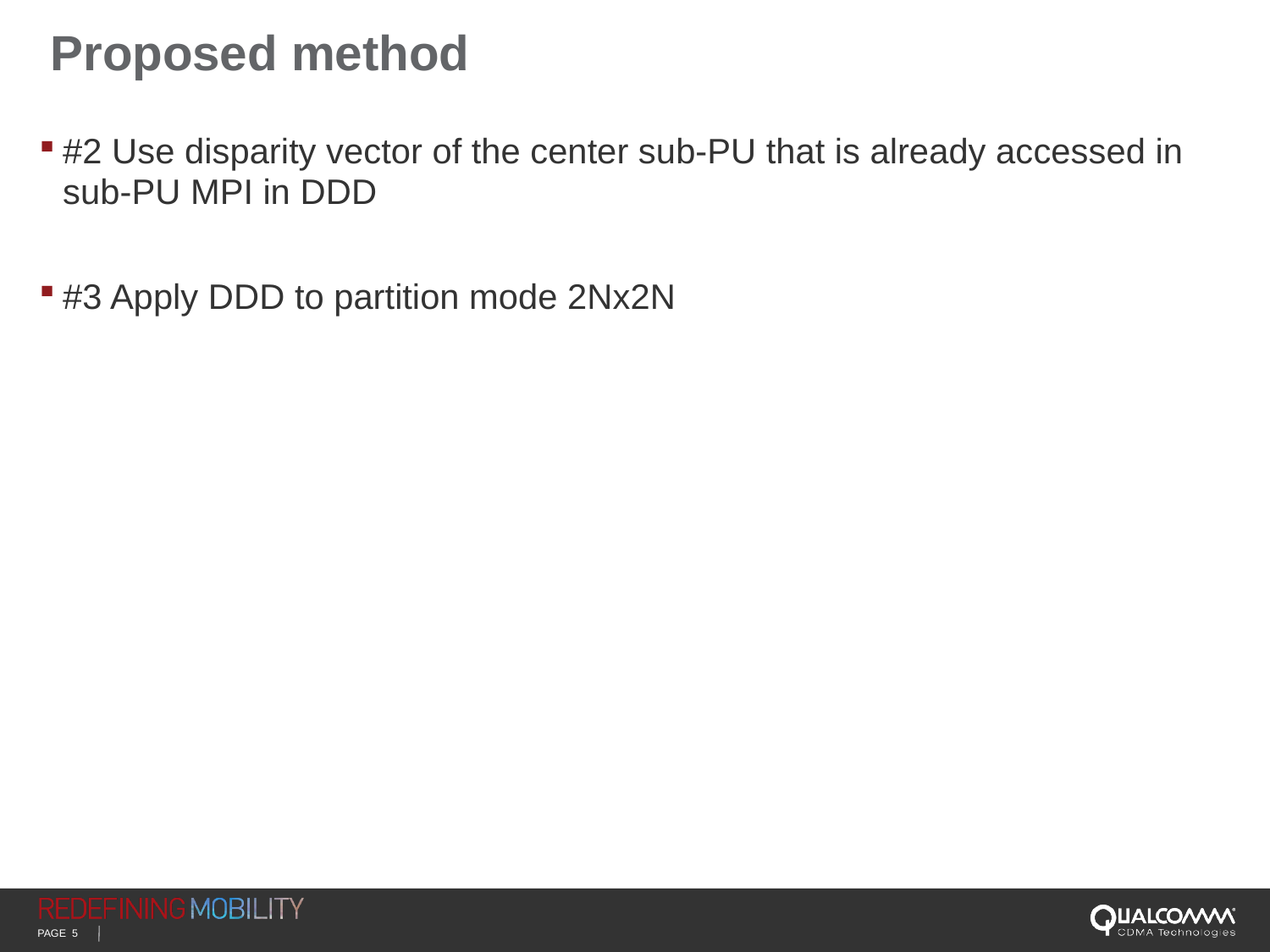

# Proposed method
#2 Use disparity vector of the center sub-PU that is already accessed in sub-PU MPI in DDD

#3 Apply DDD to partition mode 2Nx2N